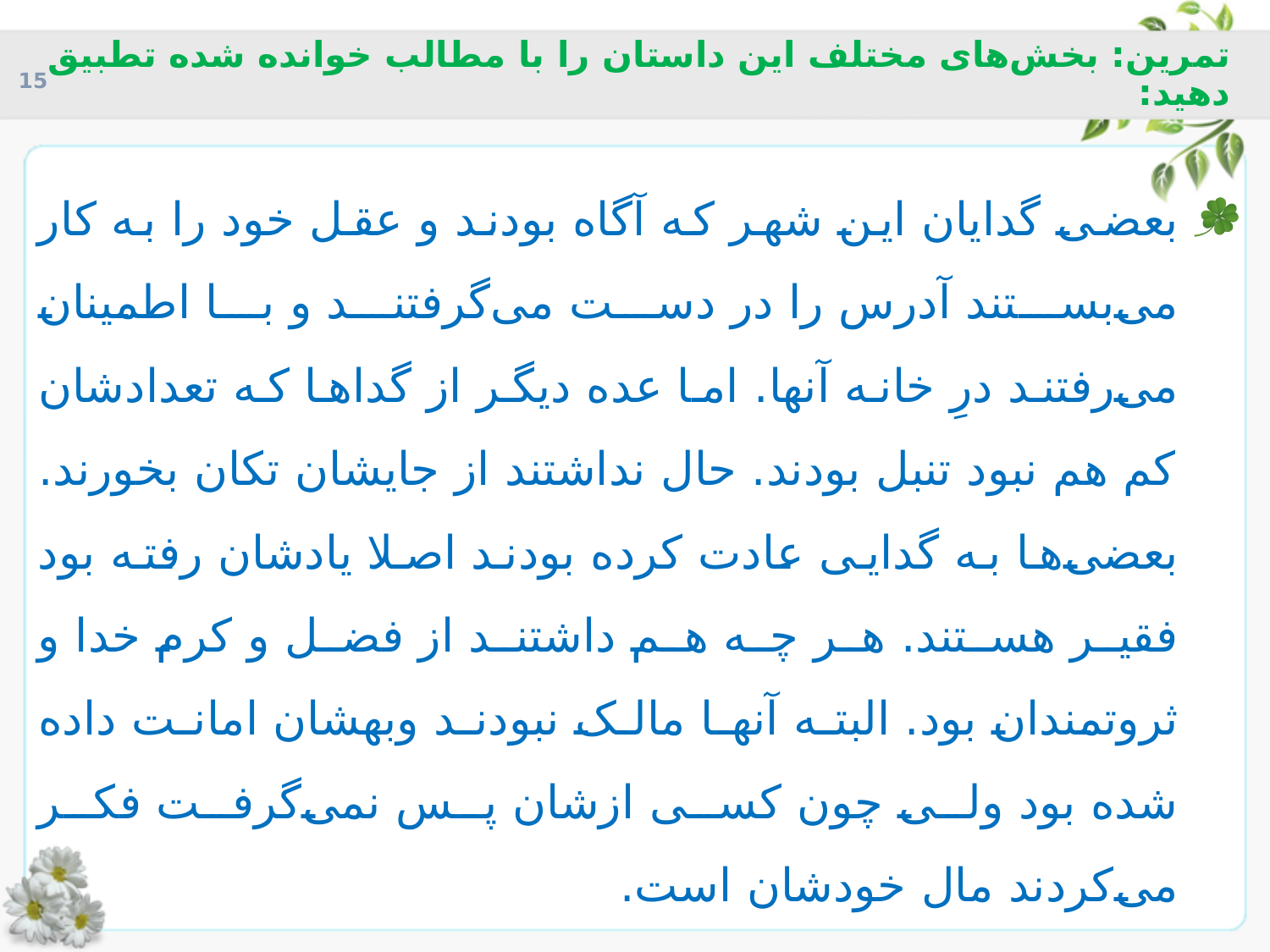

# تمرین: بخش‌های مختلف این داستان را با مطالب خوانده شده تطبیق دهید:
بعضی گدایان این شهر که آگاه بودند و عقل خود را به کار می‌بستند آدرس را در دست می‌گرفتند و با اطمینان می‌رفتند درِ خانه آنها. اما عده دیگر از گداها که تعدادشان کم هم نبود تنبل بودند. حال نداشتند از جایشان تکان بخورند. بعضی‌ها به گدایی عادت کرده بودند اصلا یادشان رفته بود فقیر هستند. هر چه هم داشتند از فضل و کرم خدا و ثروتمندان بود. البته آنها مالک نبودند وبهشان امانت داده شده بود ولی چون کسی ازشان پس نمی‌گرفت فکر می‌کردند مال خودشان است.